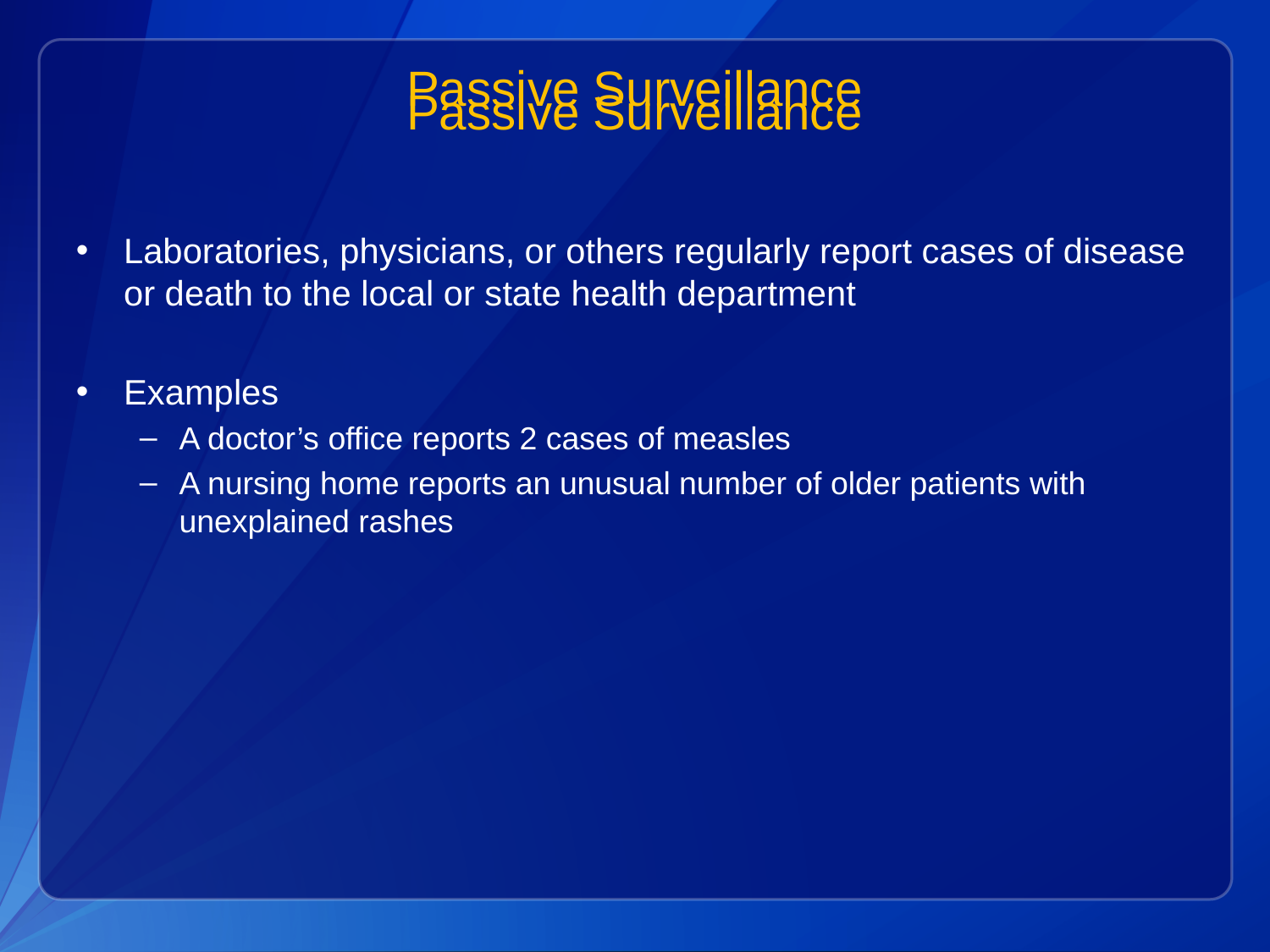

Passive Surveillance
Passive Surveillance
Laboratories, physicians, or others regularly report cases of disease or death to the local or state health department

Examples
A doctor’s office reports 2 cases of measles
A nursing home reports an unusual number of older patients with unexplained rashes